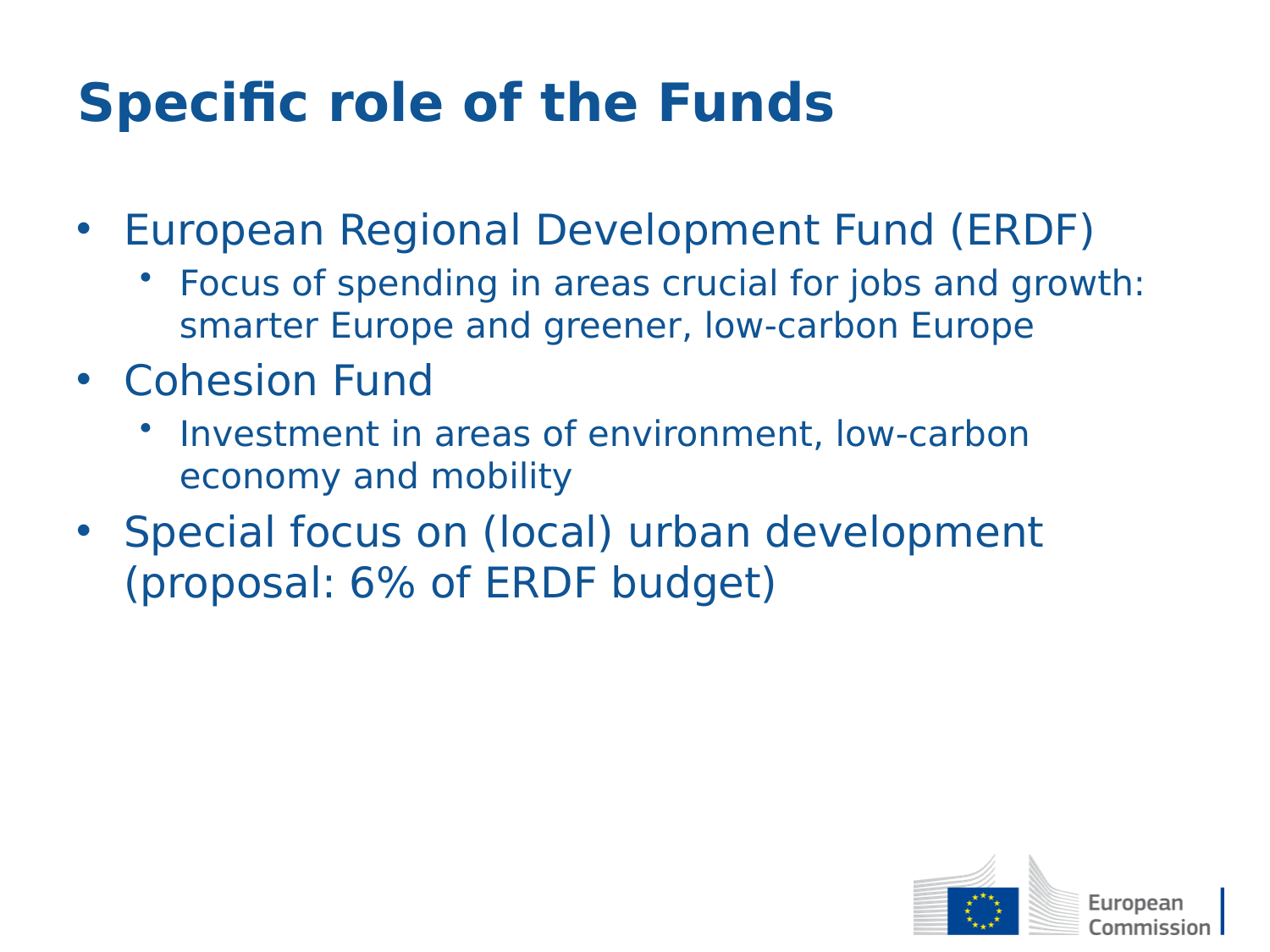

# Specific role of the Funds
European Regional Development Fund (ERDF)
Focus of spending in areas crucial for jobs and growth: smarter Europe and greener, low-carbon Europe
Cohesion Fund
Investment in areas of environment, low-carbon economy and mobility
Special focus on (local) urban development (proposal: 6% of ERDF budget)